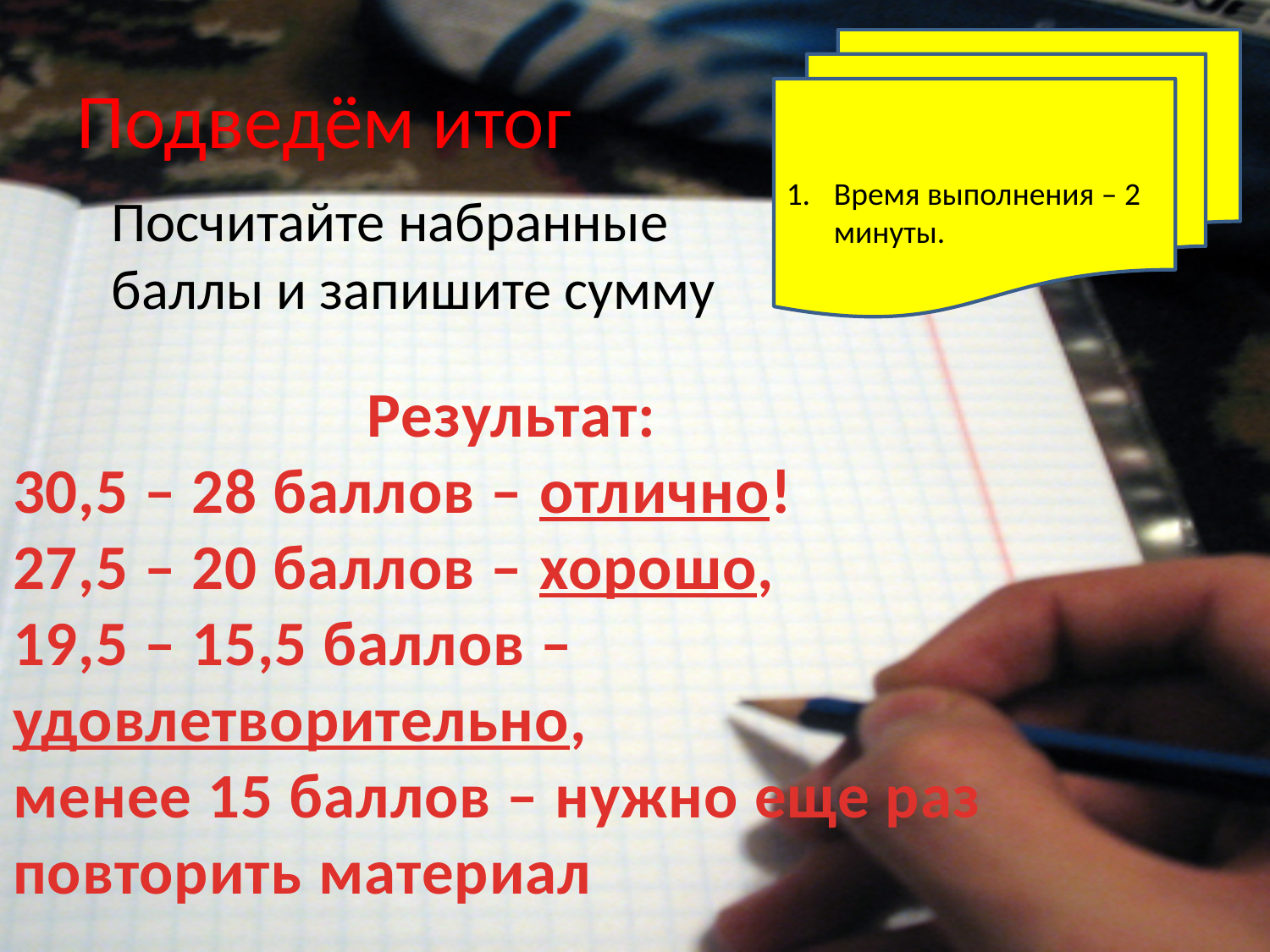

Время выполнения – 2 минуты.
# Подведём итог
Посчитайте набранные баллы и запишите сумму
Результат:
30,5 – 28 баллов – отлично!
27,5 – 20 баллов – хорошо,
19,5 – 15,5 баллов – удовлетворительно,
менее 15 баллов – нужно еще раз повторить материал